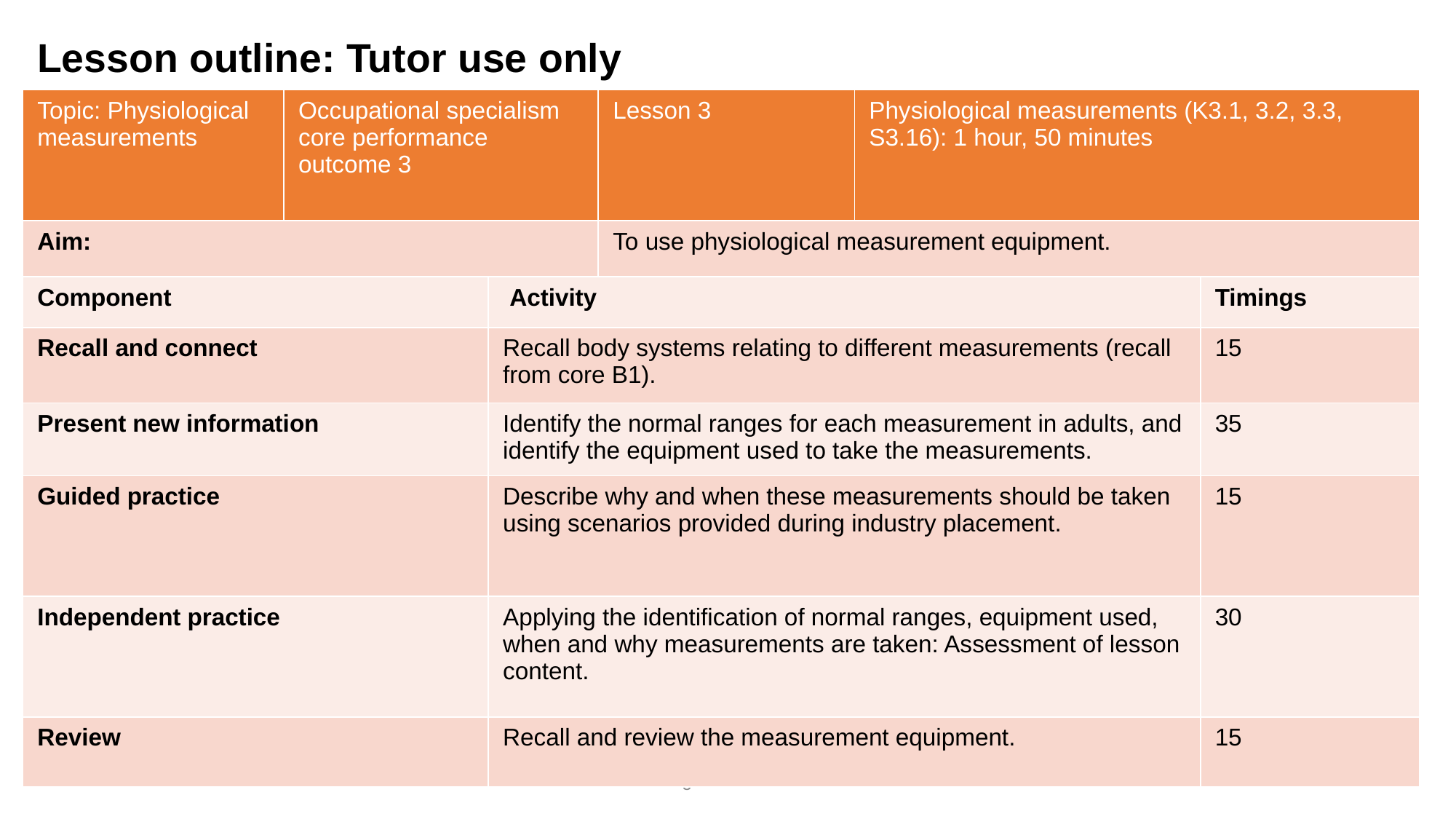

# Lesson outline: Tutor use only

| Topic: Physiological measurements | Occupational specialism core performance outcome 3 |  | Lesson 3 | Physiological measurements (K3.1, 3.2, 3.3, S3.16): 1 hour, 50 minutes |  |
| --- | --- | --- | --- | --- | --- |
| Aim: |  |  | To use physiological measurement equipment. |  |  |
| Component |  | Activity |  |  | Timings |
| Recall and connect |  | Recall body systems relating to different measurements (recall from core B1). |  |  | 15 |
| Present new information |  | Identify the normal ranges for each measurement in adults, and identify the equipment used to take the measurements. |  |  | 35 |
| Guided practice |  | Describe why and when these measurements should be taken using scenarios provided during industry placement. |  |  | 15 |
| Independent practice |  | Applying the identification of normal ranges, equipment used, when and why measurements are taken: Assessment of lesson content. |  |  | 30 |
| Review |  | Recall and review the measurement equipment. |  |  | 15 |
Education and Training Foundation
2